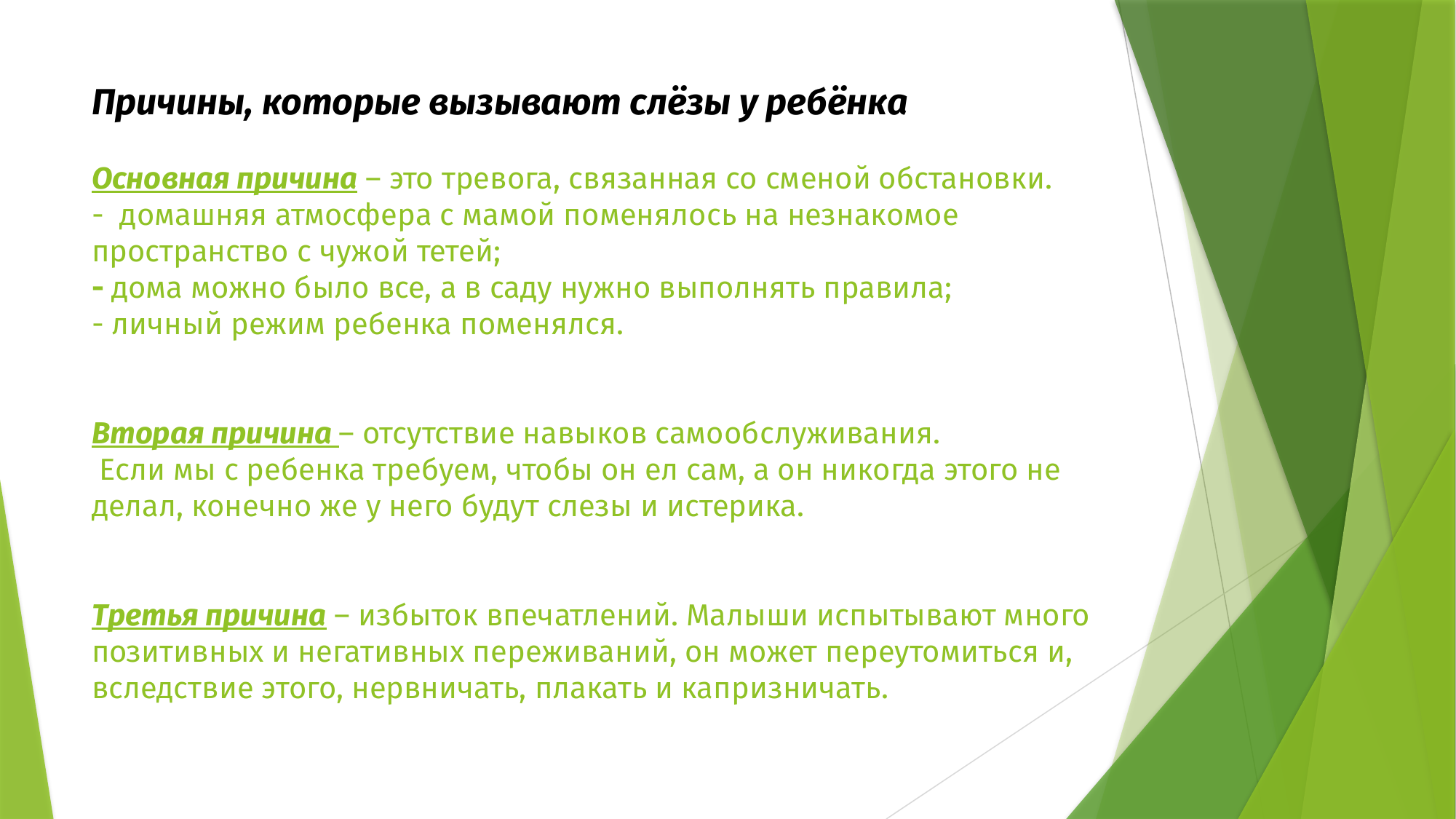

# Причины, которые вызывают слёзы у ребёнка Основная причина – это тревога, связанная со сменой обстановки. -  домашняя атмосфера с мамой поменялось на незнакомое пространство с чужой тетей; - дома можно было все, а в саду нужно выполнять правила; - личный режим ребенка поменялся.    Вторая причина – отсутствие навыков самообслуживания.  Если мы с ребенка требуем, чтобы он ел сам, а он никогда этого не делал, конечно же у него будут слезы и истерика. Третья причина – избыток впечатлений. Малыши испытывают много позитивных и негативных переживаний, он может переутомиться и, вследствие этого, нервничать, плакать и капризничать.